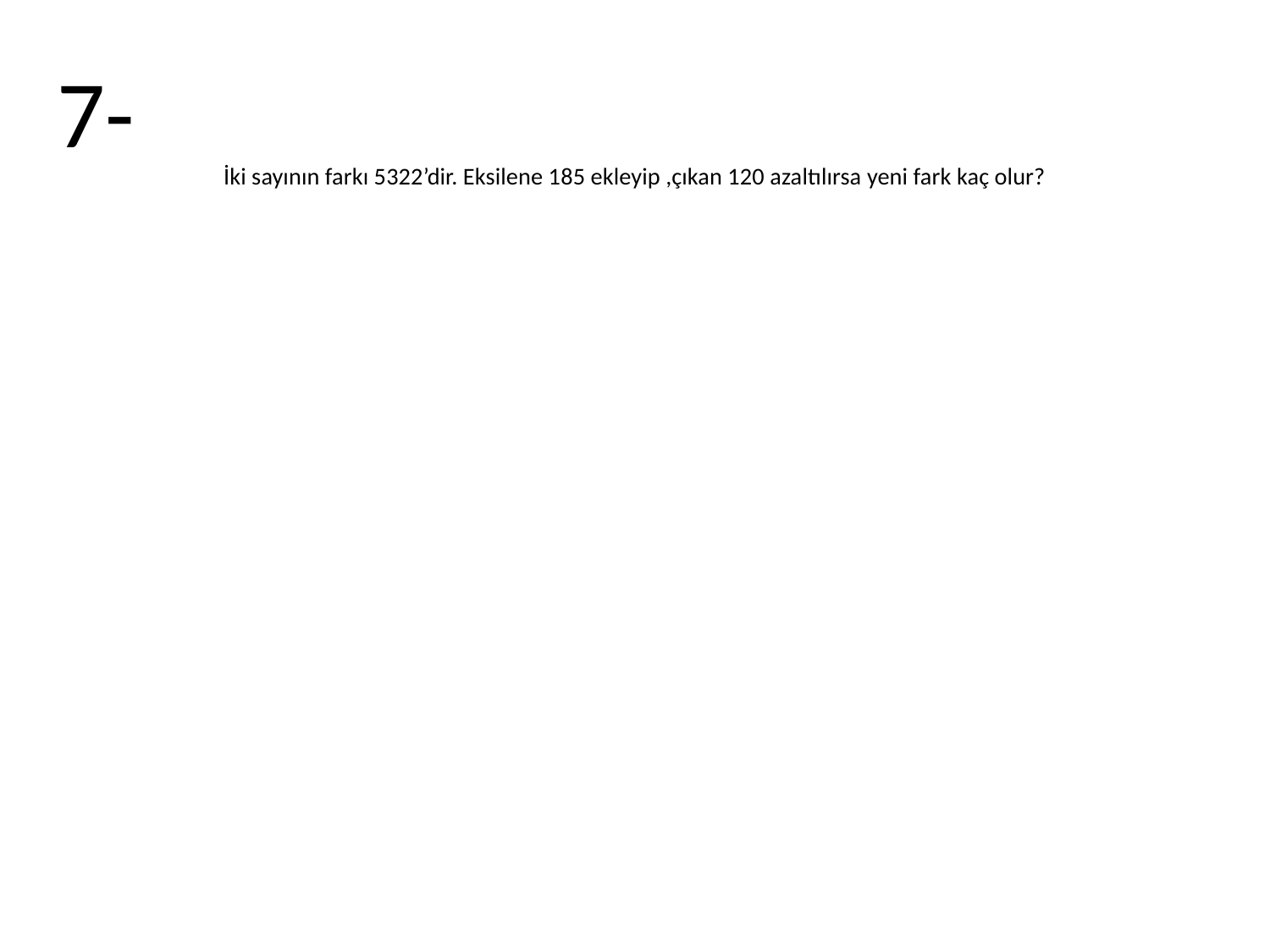

# İki sayının farkı 5322’dir. Eksilene 185 ekleyip ,çıkan 120 azaltılırsa yeni fark kaç olur?
7-